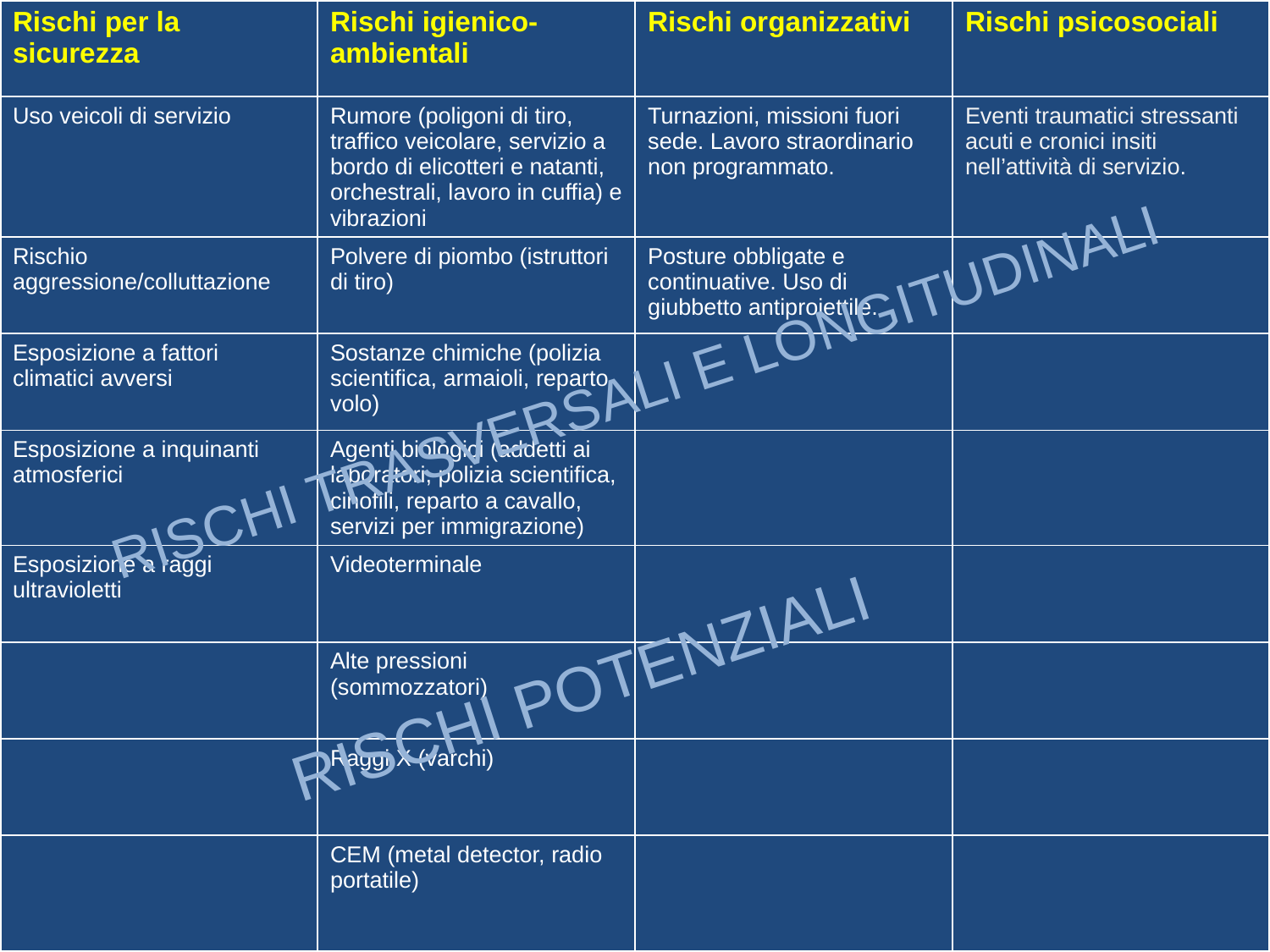

| Rischi per la sicurezza | Rischi igienico-ambientali | Rischi organizzativi | Rischi psicosociali |
| --- | --- | --- | --- |
| Uso veicoli di servizio | Rumore (poligoni di tiro, traffico veicolare, servizio a bordo di elicotteri e natanti, orchestrali, lavoro in cuffia) e vibrazioni | Turnazioni, missioni fuori sede. Lavoro straordinario non programmato. | Eventi traumatici stressanti acuti e cronici insiti nell’attività di servizio. |
| Rischio aggressione/colluttazione | Polvere di piombo (istruttori di tiro) | Posture obbligate e continuative. Uso di giubbetto antiproiettile. |  |
| Esposizione a fattori climatici avversi | Sostanze chimiche (polizia scientifica, armaioli, reparto volo) |  |  |
| Esposizione a inquinanti atmosferici | Agenti biologici (addetti ai laboratori, polizia scientifica, cinofili, reparto a cavallo, servizi per immigrazione) |  |  |
| Esposizione a raggi ultravioletti | Videoterminale |  |  |
|  | Alte pressioni (sommozzatori) |  |  |
|  | Raggi X (varchi) |  |  |
|  | CEM (metal detector, radio portatile) |  |  |
RISCHI TRASVERSALI E LONGITUDINALI
RISCHI POTENZIALI